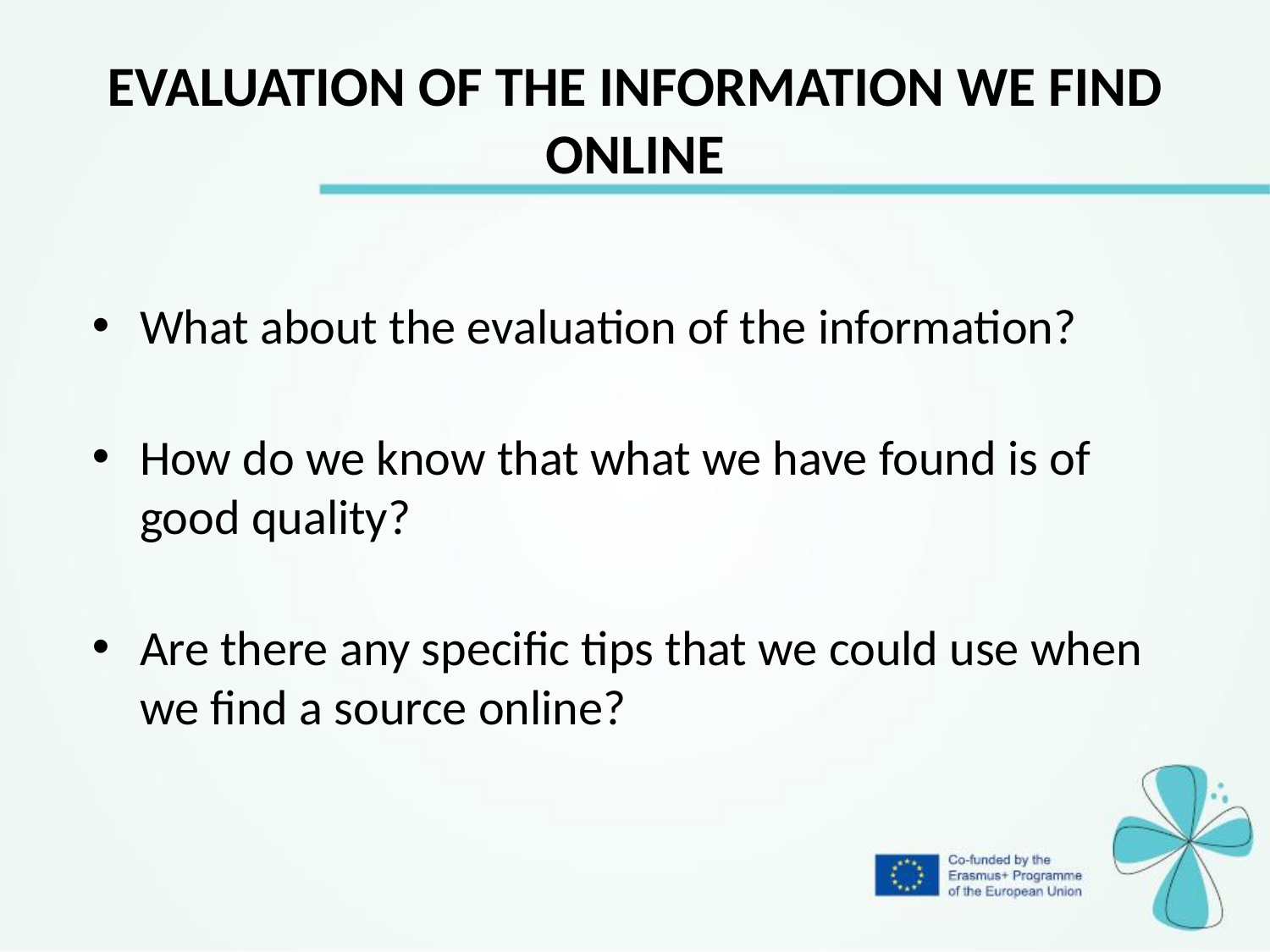

# EVALUATION OF THE INFORMATION WE FIND ONLINE
What about the evaluation of the information?

How do we know that what we have found is of good quality?

Are there any specific tips that we could use when we find a source online?